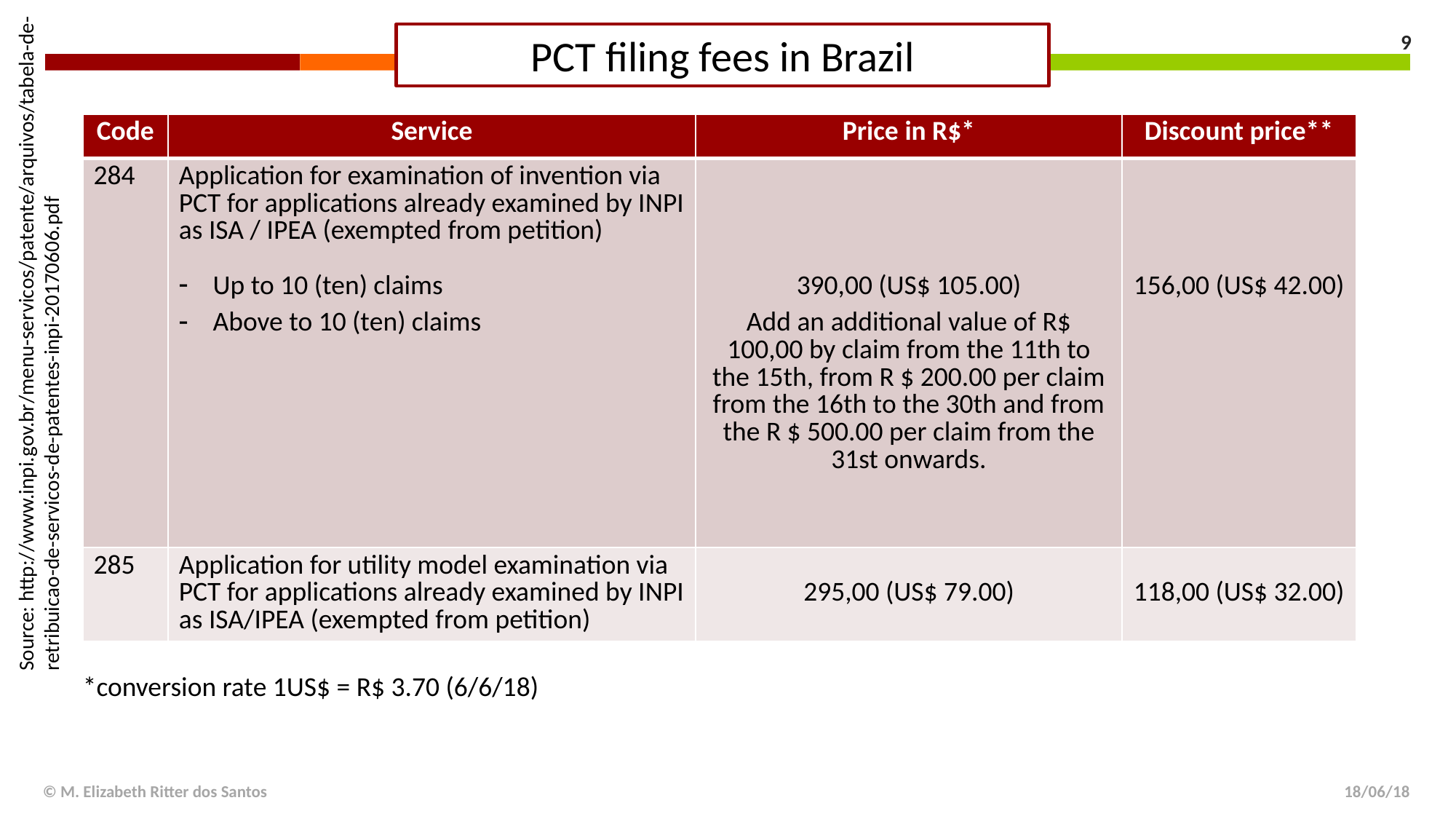

Source: http://www.inpi.gov.br/menu-servicos/patente/arquivos/tabela-de-retribuicao-de-servicos-de-patentes-inpi-20170606.pdf
9
PCT filing fees in Brazil
| Code | Service | Price in R$\* | Discount price\*\* |
| --- | --- | --- | --- |
| 284 | Application for examination of invention via PCT for applications already examined by INPI as ISA / IPEA (exempted from petition) Up to 10 (ten) claims Above to 10 (ten) claims | 390,00 (US$ 105.00) Add an additional value of R$ 100,00 by claim from the 11th to the 15th, from R $ 200.00 per claim from the 16th to the 30th and from the R $ 500.00 per claim from the 31st onwards. | 156,00 (US$ 42.00) |
| 285 | Application for utility model examination via PCT for applications already examined by INPI as ISA/IPEA (exempted from petition) | 295,00 (US$ 79.00) | 118,00 (US$ 32.00) |
*conversion rate 1US$ = R$ 3.70 (6/6/18)
© M. Elizabeth Ritter dos Santos
18/06/18